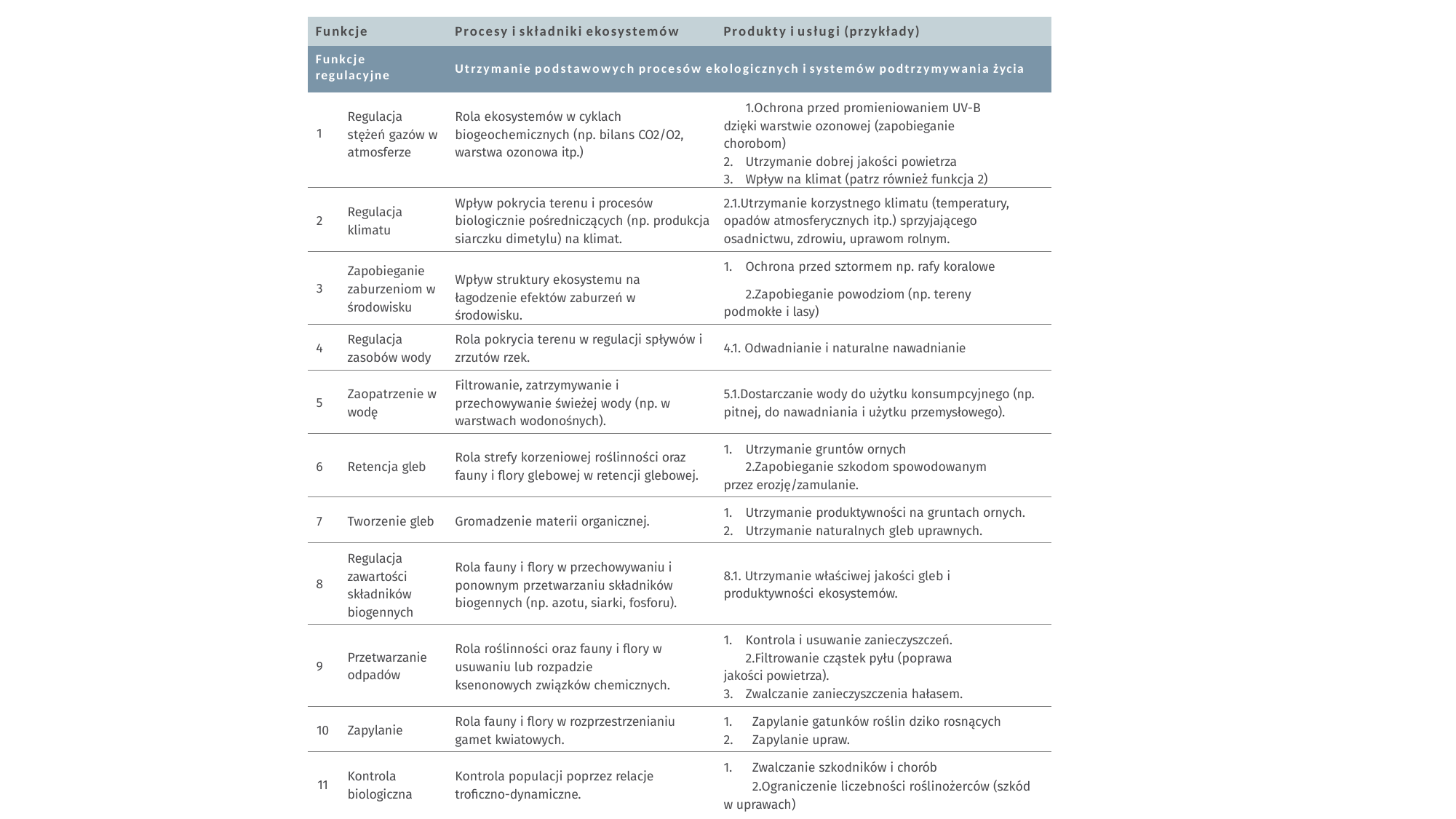

| Funkcje |  | Procesy i składniki ekosystemów | Produkty i usługi (przykłady) |
| --- | --- | --- | --- |
| Funkcje regulacyjne |  | Utrzymanie podstawowych procesów ekologicznych i systemów podtrzymywania życia |  |
| 1 | Regulacja stężeń gazów w atmosferze | Rola ekosystemów w cyklach biogeochemicznych (np. bilans CO2/O2, warstwa ozonowa itp.) | Ochrona przed promieniowaniem UV-B dzięki warstwie ozonowej (zapobieganie chorobom) Utrzymanie dobrej jakości powietrza Wpływ na klimat (patrz również funkcja 2) |
| 2 | Regulacja klimatu | Wpływ pokrycia terenu i procesów biologicznie pośredniczących (np. produkcja siarczku dimetylu) na klimat. | 2.1.Utrzymanie korzystnego klimatu (temperatury, opadów atmosferycznych itp.) sprzyjającego osadnictwu, zdrowiu, uprawom rolnym. |
| 3 | Zapobieganie zaburzeniom w środowisku | Wpływ struktury ekosystemu na łagodzenie efektów zaburzeń w środowisku. | Ochrona przed sztormem np. rafy koralowe Zapobieganie powodziom (np. tereny podmokłe i lasy) |
| 4 | Regulacja zasobów wody | Rola pokrycia terenu w regulacji spływów i zrzutów rzek. | 4.1. Odwadnianie i naturalne nawadnianie |
| 5 | Zaopatrzenie w wodę | Filtrowanie, zatrzymywanie i przechowywanie świeżej wody (np. w warstwach wodonośnych). | 5.1.Dostarczanie wody do użytku konsumpcyjnego (np. pitnej, do nawadniania i użytku przemysłowego). |
| 6 | Retencja gleb | Rola strefy korzeniowej roślinności oraz fauny i flory glebowej w retencji glebowej. | Utrzymanie gruntów ornych Zapobieganie szkodom spowodowanym przez erozję/zamulanie. |
| 7 | Tworzenie gleb | Gromadzenie materii organicznej. | Utrzymanie produktywności na gruntach ornych. Utrzymanie naturalnych gleb uprawnych. |
| 8 | Regulacja zawartości składników biogennych | Rola fauny i flory w przechowywaniu i ponownym przetwarzaniu składników biogennych (np. azotu, siarki, fosforu). | 8.1. Utrzymanie właściwej jakości gleb i produktywności ekosystemów. |
| 9 | Przetwarzanie odpadów | Rola roślinności oraz fauny i flory w usuwaniu lub rozpadzie ksenonowych związków chemicznych. | Kontrola i usuwanie zanieczyszczeń. Filtrowanie cząstek pyłu (poprawa jakości powietrza). Zwalczanie zanieczyszczenia hałasem. |
| 10 | Zapylanie | Rola fauny i flory w rozprzestrzenianiu gamet kwiatowych. | Zapylanie gatunków roślin dziko rosnących Zapylanie upraw. |
| 11 | Kontrola biologiczna | Kontrola populacji poprzez relacje troficzno-dynamiczne. | Zwalczanie szkodników i chorób Ograniczenie liczebności roślinożerców (szkód w uprawach) |